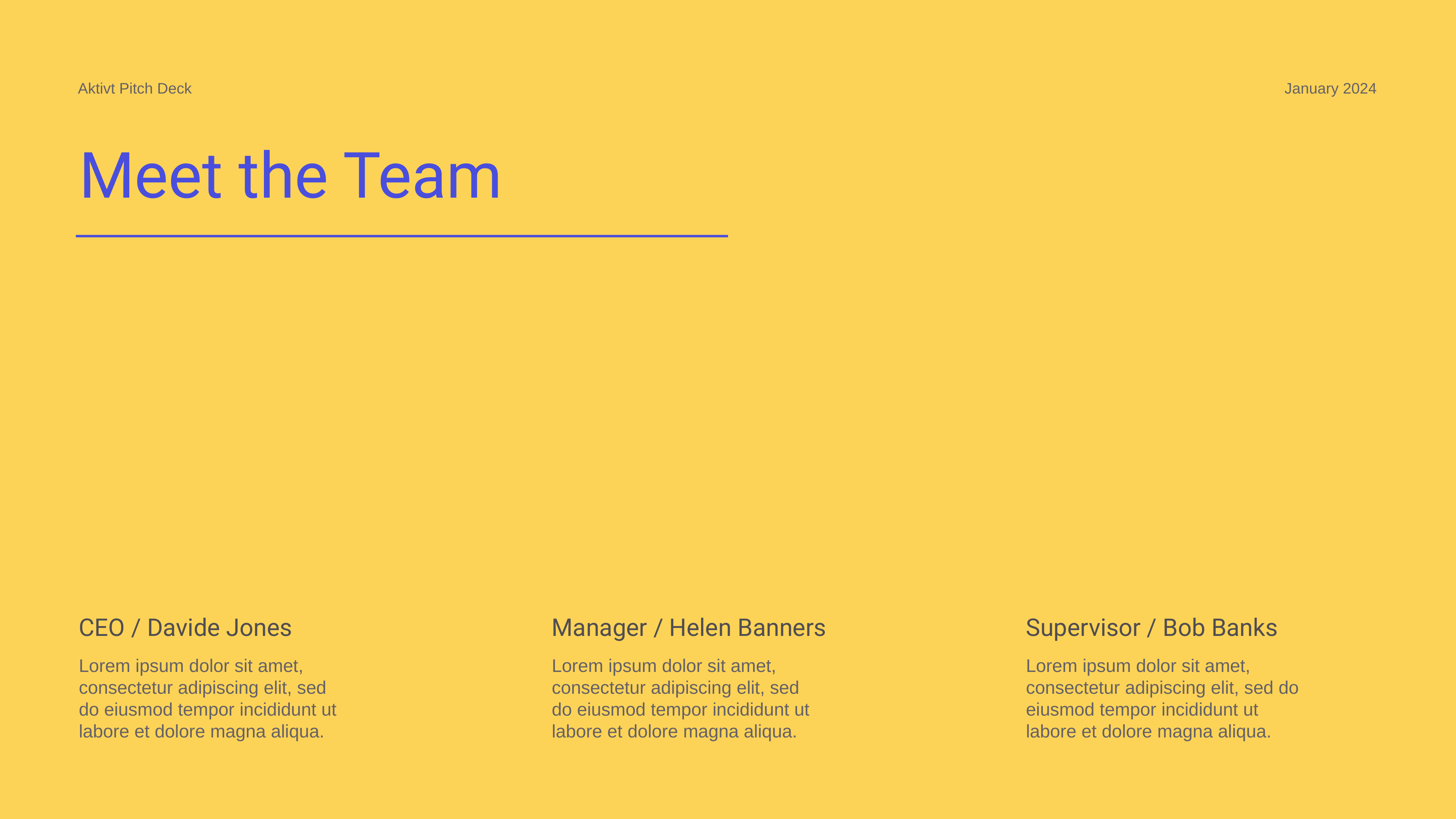

Aktivt Pitch Deck
January 2024
Meet the Team

CEO / Davide Jones
Manager / Helen Banners
Supervisor / Bob Banks
Lorem ipsum dolor sit amet, consectetur adipiscing elit, sed do eiusmod tempor incididunt ut labore et dolore magna aliqua.
Lorem ipsum dolor sit amet, consectetur adipiscing elit, sed do eiusmod tempor incididunt ut labore et dolore magna aliqua.
Lorem ipsum dolor sit amet, consectetur adipiscing elit, sed do eiusmod tempor incididunt ut labore et dolore magna aliqua.